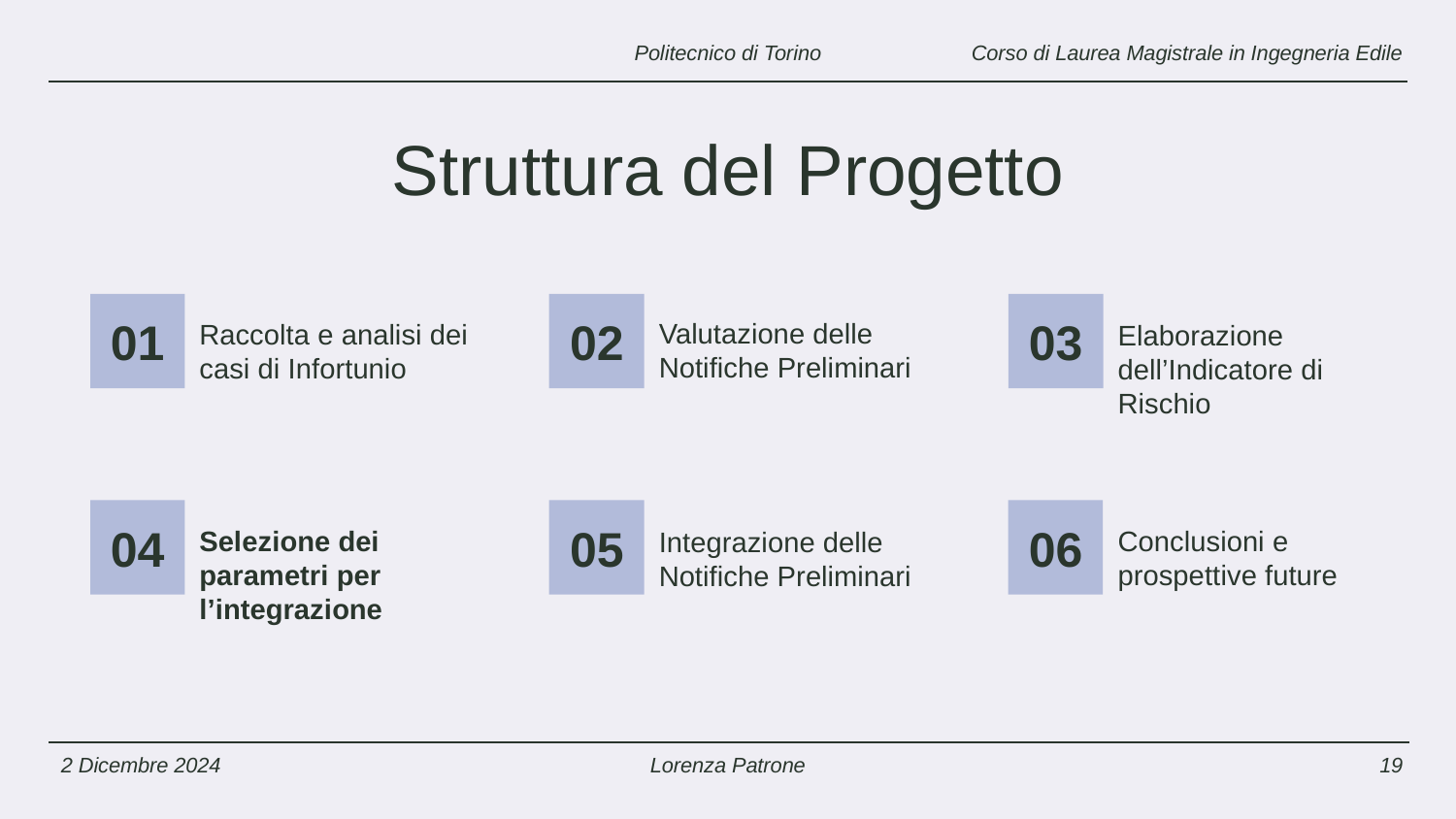

Corso di Laurea Magistrale in Ingegneria Edile

Politecnico di Torino

Struttura del Progetto
01

02

03

Valutazione delle Notifiche Preliminari
Raccolta e analisi dei casi di Infortunio
Elaborazione dell’Indicatore di Rischio
04

05

06
Selezione dei parametri per l’integrazione
Conclusioni e prospettive future
Integrazione delle Notifiche Preliminari
2 Dicembre 2024

Lorenza Patrone

19